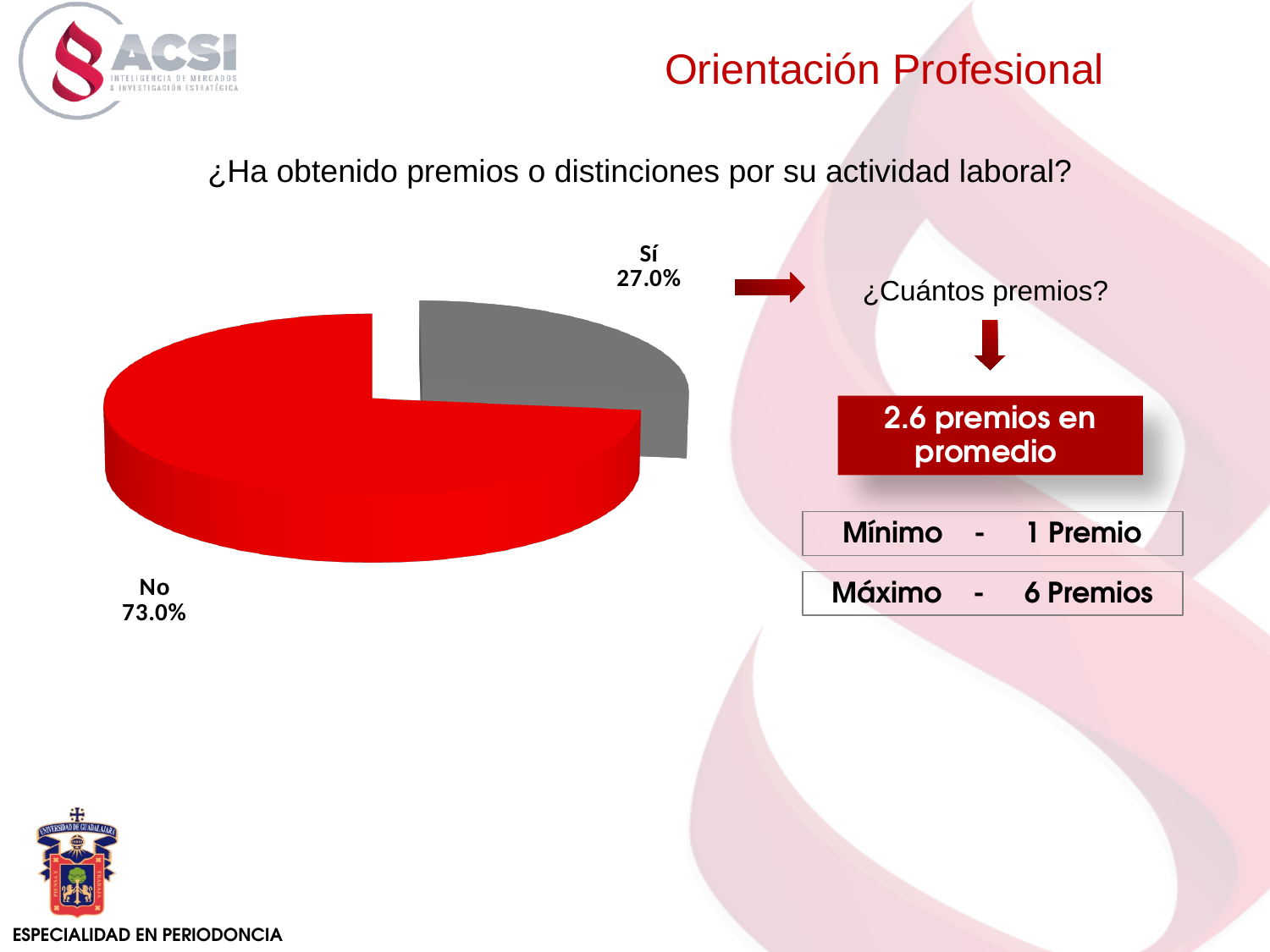

Orientación Profesional

[unsupported chart]

¿Ha obtenido premios o distinciones por su actividad laboral?
¿Cuántos premios?

2.6 premios en promedio
Mínimo    -     1 Premio
Máximo    -     6 Premios